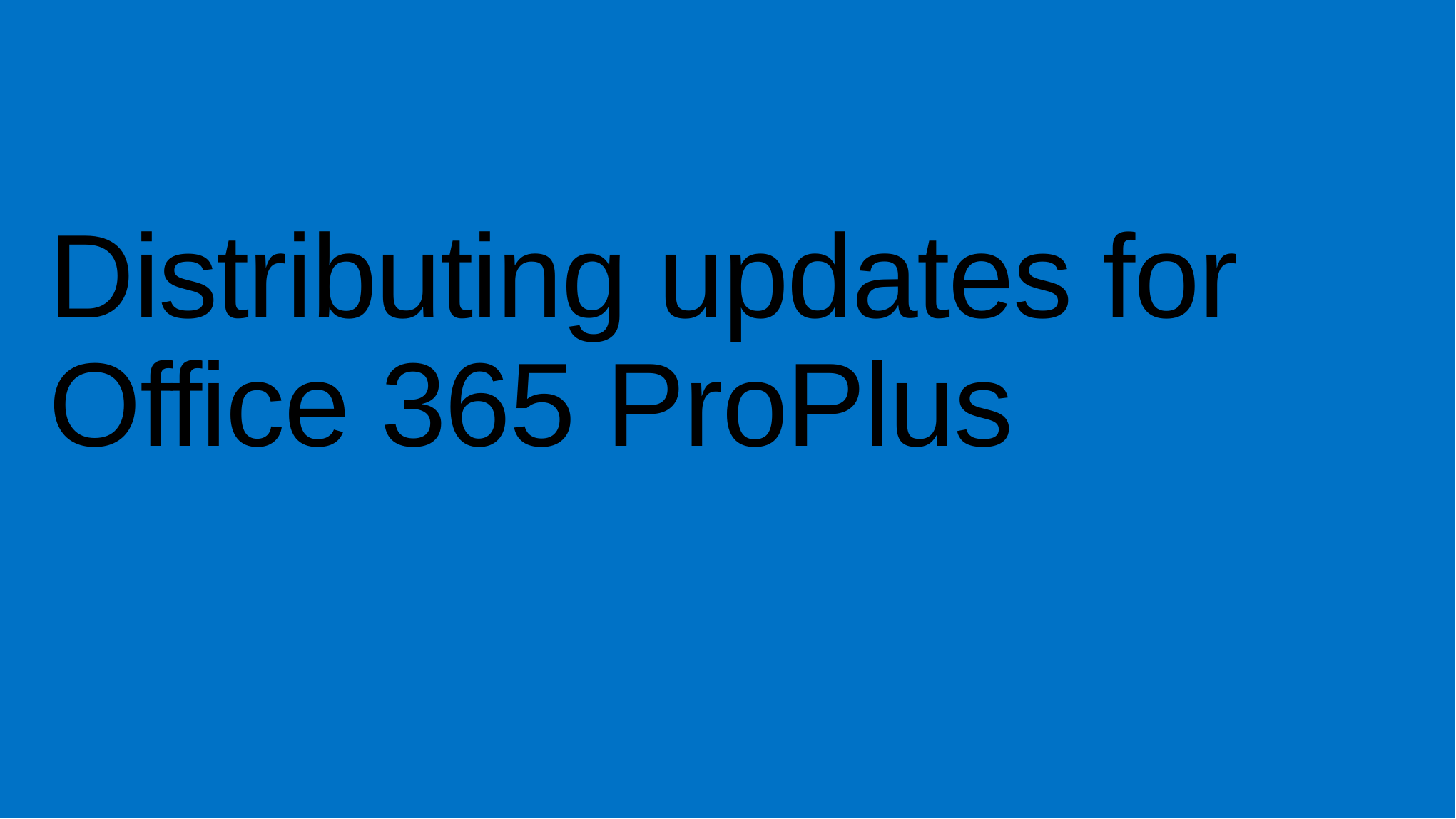

# Distributing updates for Office 365 ProPlus